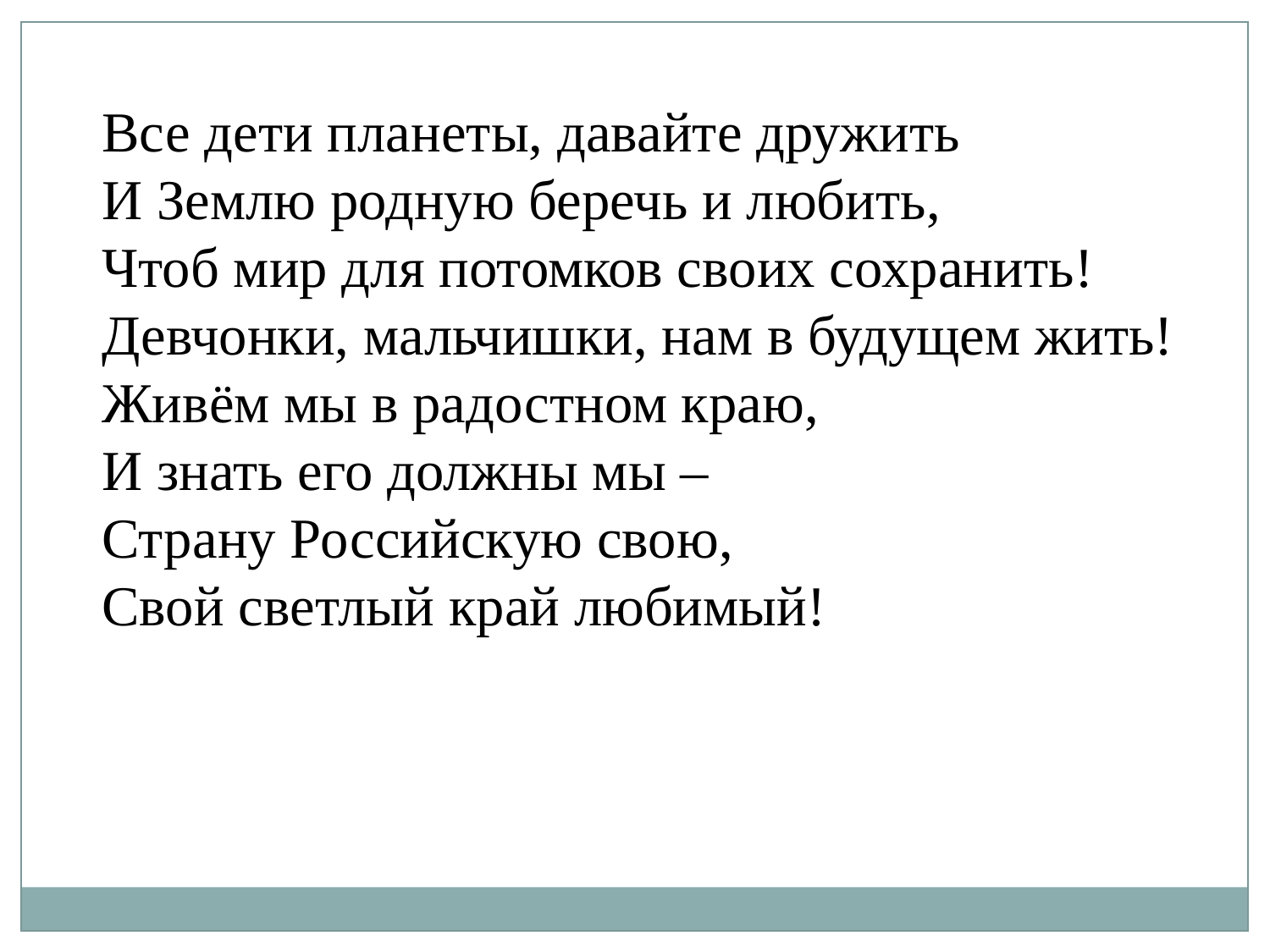

Все дети планеты, давайте дружить
И Землю родную беречь и любить,
Чтоб мир для потомков своих сохранить!
Девчонки, мальчишки, нам в будущем жить!
Живём мы в радостном краю,
И знать его должны мы –
Страну Российскую свою,
Свой светлый край любимый!